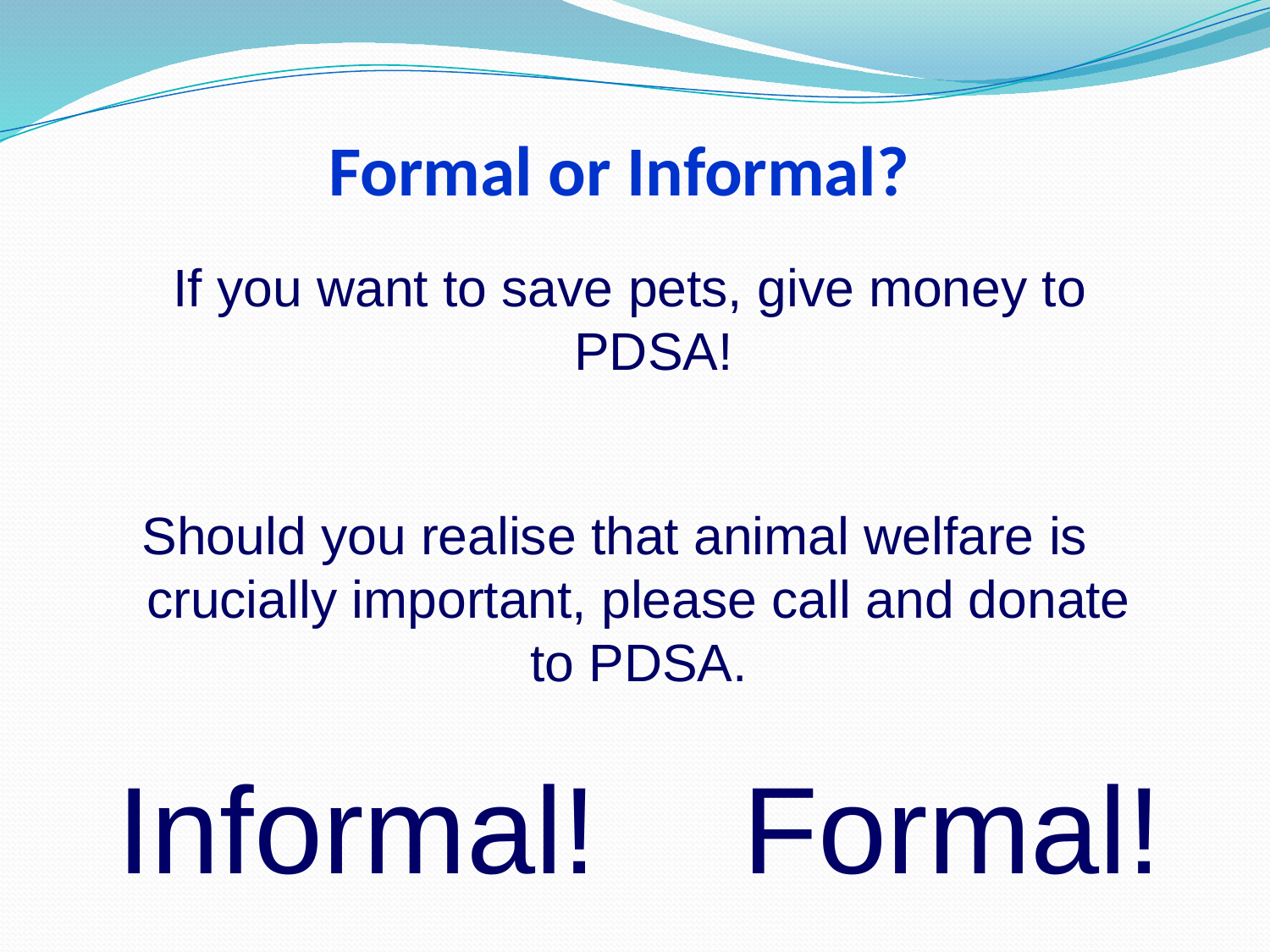

Formal or Informal?

If you want to save pets, give money to PDSA!
Should you realise that animal welfare is crucially important, please call and donate to PDSA.
Informal!
Formal!